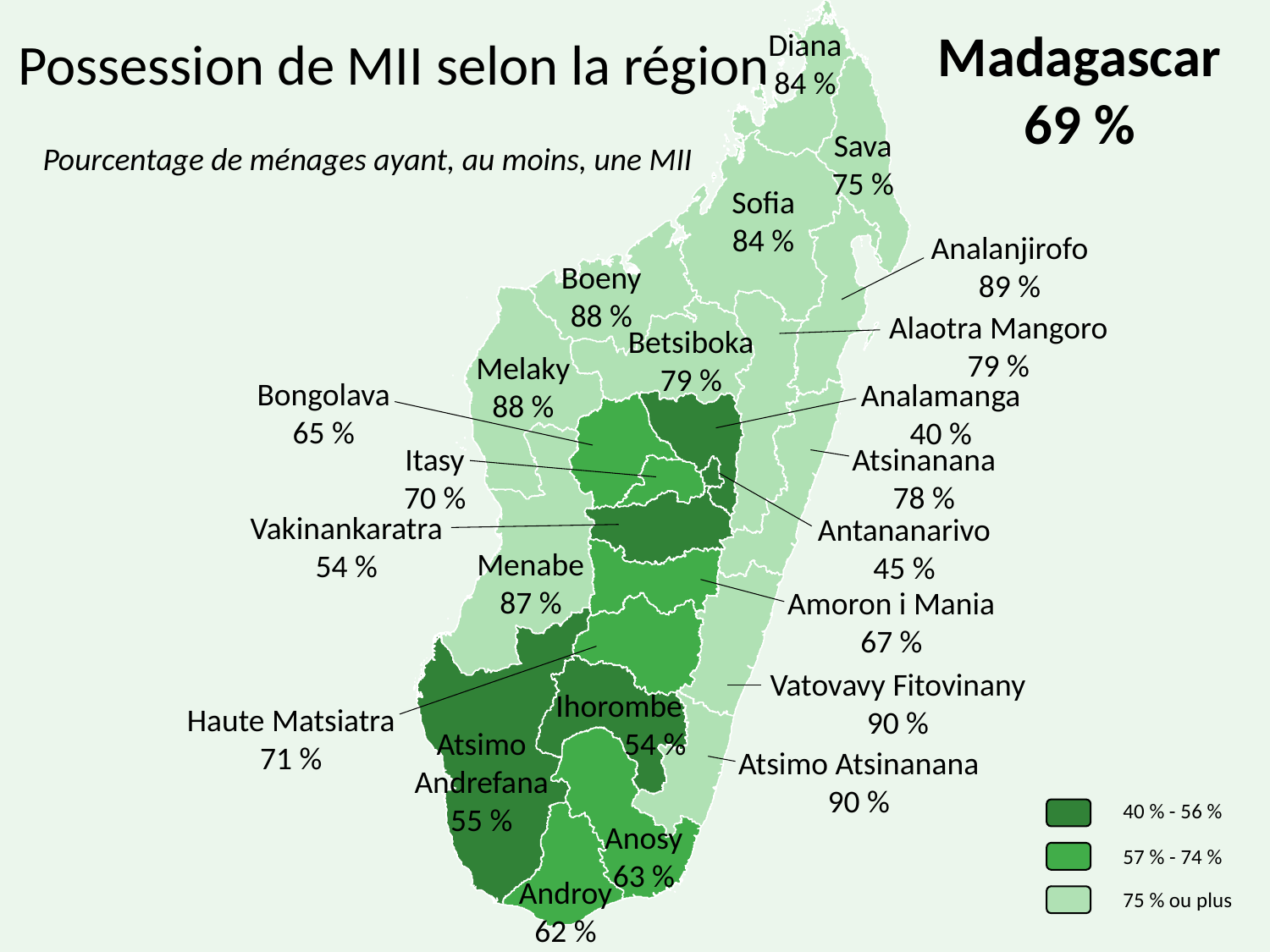

# Possession de MII selon la région
Madagascar
69 %
Diana
84 %
Sava
75 %
Pourcentage de ménages ayant, au moins, une MII
Sofia
84 %
Analanjirofo
89 %
Boeny
88 %
Alaotra Mangoro
79 %
Betsiboka
79 %
Melaky
88 %
Bongolava
65 %
Analamanga
40 %
Itasy
70 %
Atsinanana
78 %
Vakinankaratra
54 %
Antananarivo
45 %
Menabe
87 %
Amoron i Mania
67 %
Vatovavy Fitovinany
90 %
Ihorombe
          54 %
Haute Matsiatra
71 %
Atsimo Andrefana
55 %
Atsimo Atsinanana
90 %
40 % - 56 %

57 % - 74 %

75 % ou plus

Anosy
63 %
Androy
62 %